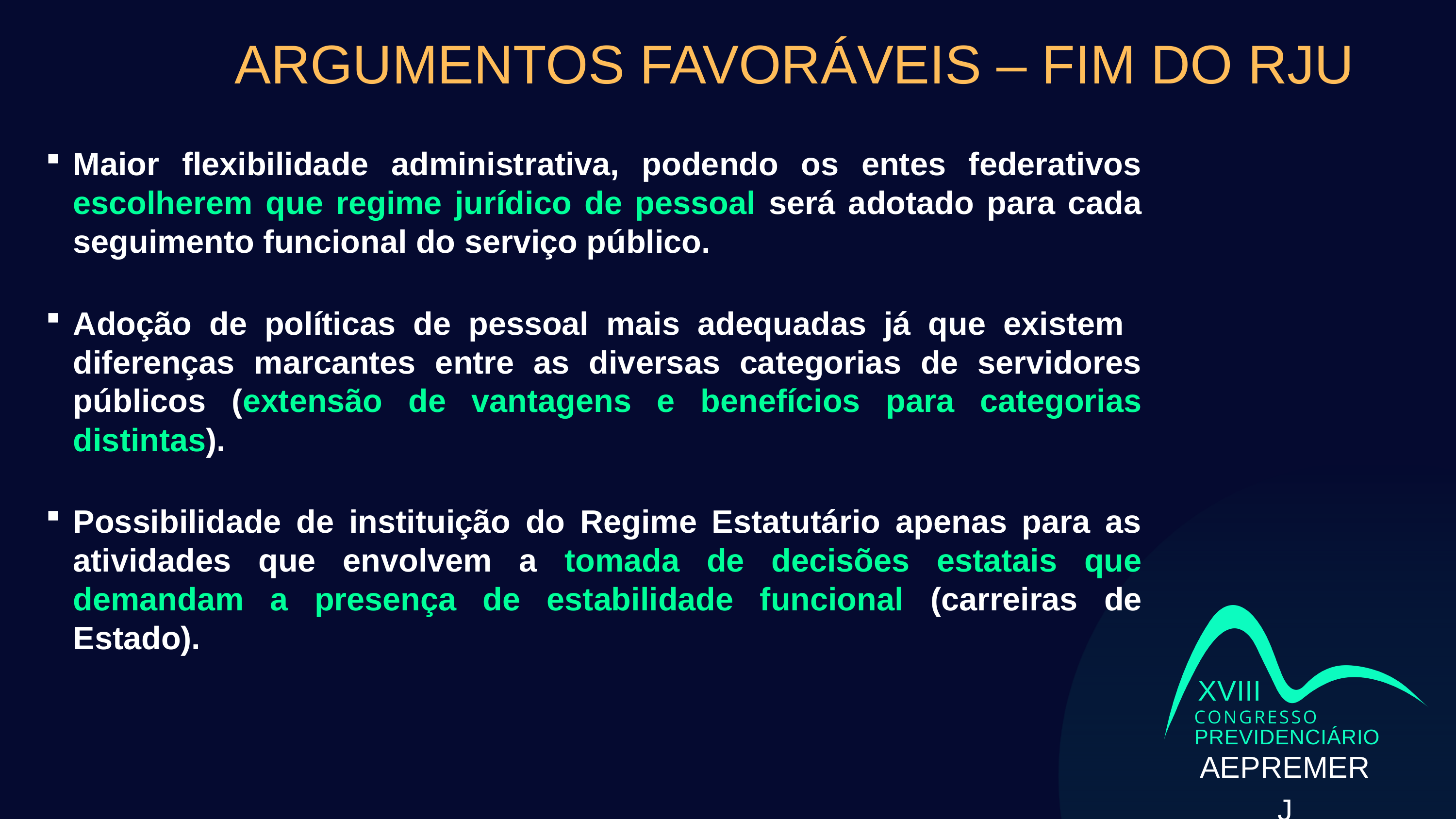

ARGUMENTOS FAVORÁVEIS – FIM DO RJU

Maior flexibilidade administrativa, podendo os entes federativos escolherem que regime jurídico de pessoal será adotado para cada seguimento funcional do serviço público.

Adoção de políticas de pessoal mais adequadas já que existem  diferenças marcantes entre as diversas categorias de servidores públicos (extensão de vantagens e benefícios para categorias distintas).

Possibilidade de instituição do Regime Estatutário apenas para as atividades que envolvem a tomada de decisões estatais que demandam a presença de estabilidade funcional (carreiras de Estado).

XVIII
CONGRESSO
PREVIDENCIÁRIO
AEPREMERJ